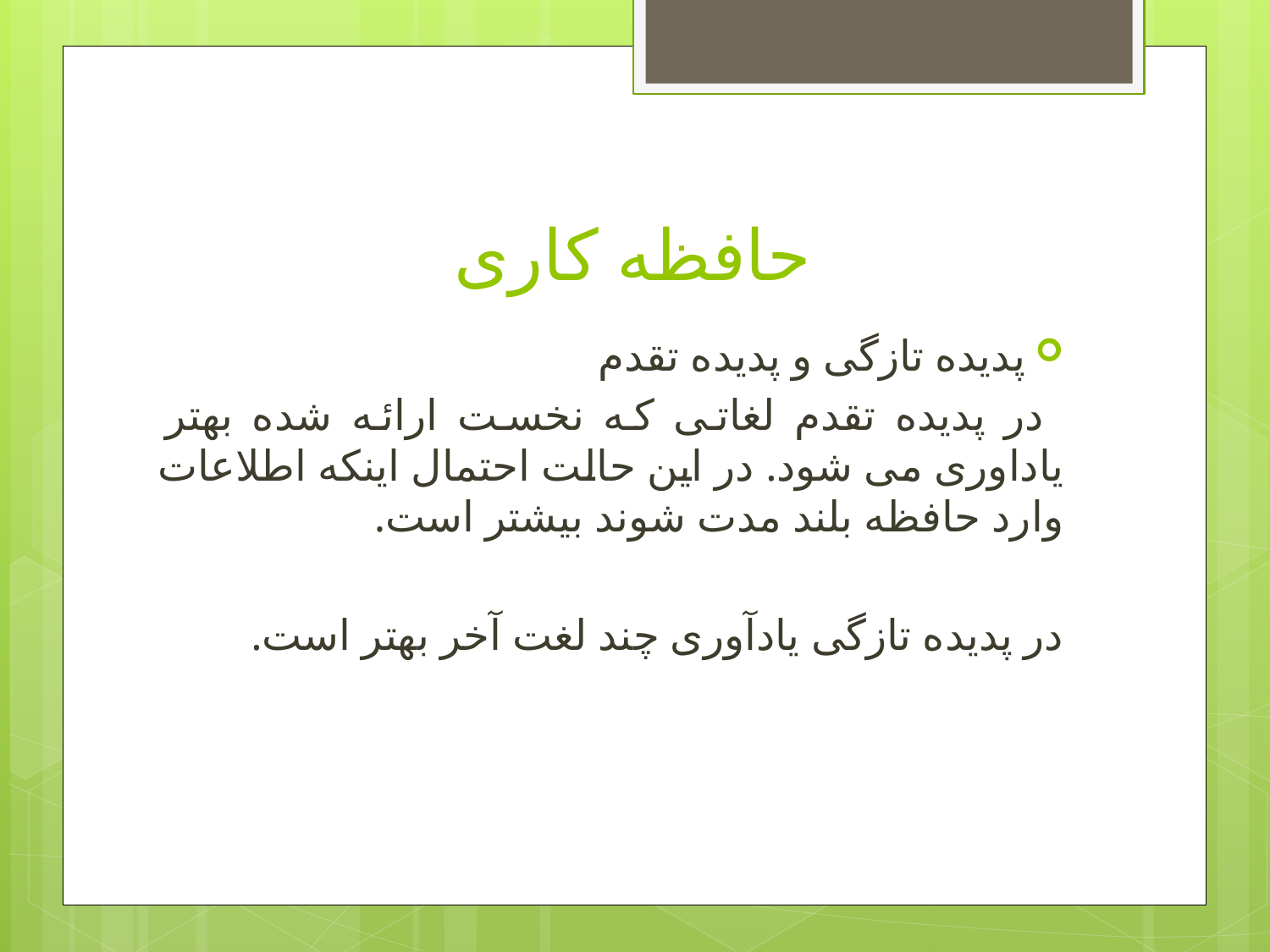

# حافظه کاری
پدیده تازگی و پدیده تقدم
 در پدیده تقدم لغاتی که نخست ارائه شده بهتر یاداوری می شود. در این حالت احتمال اینکه اطلاعات وارد حافظه بلند مدت شوند بیشتر است.

در پدیده تازگی یادآوری چند لغت آخر بهتر است.